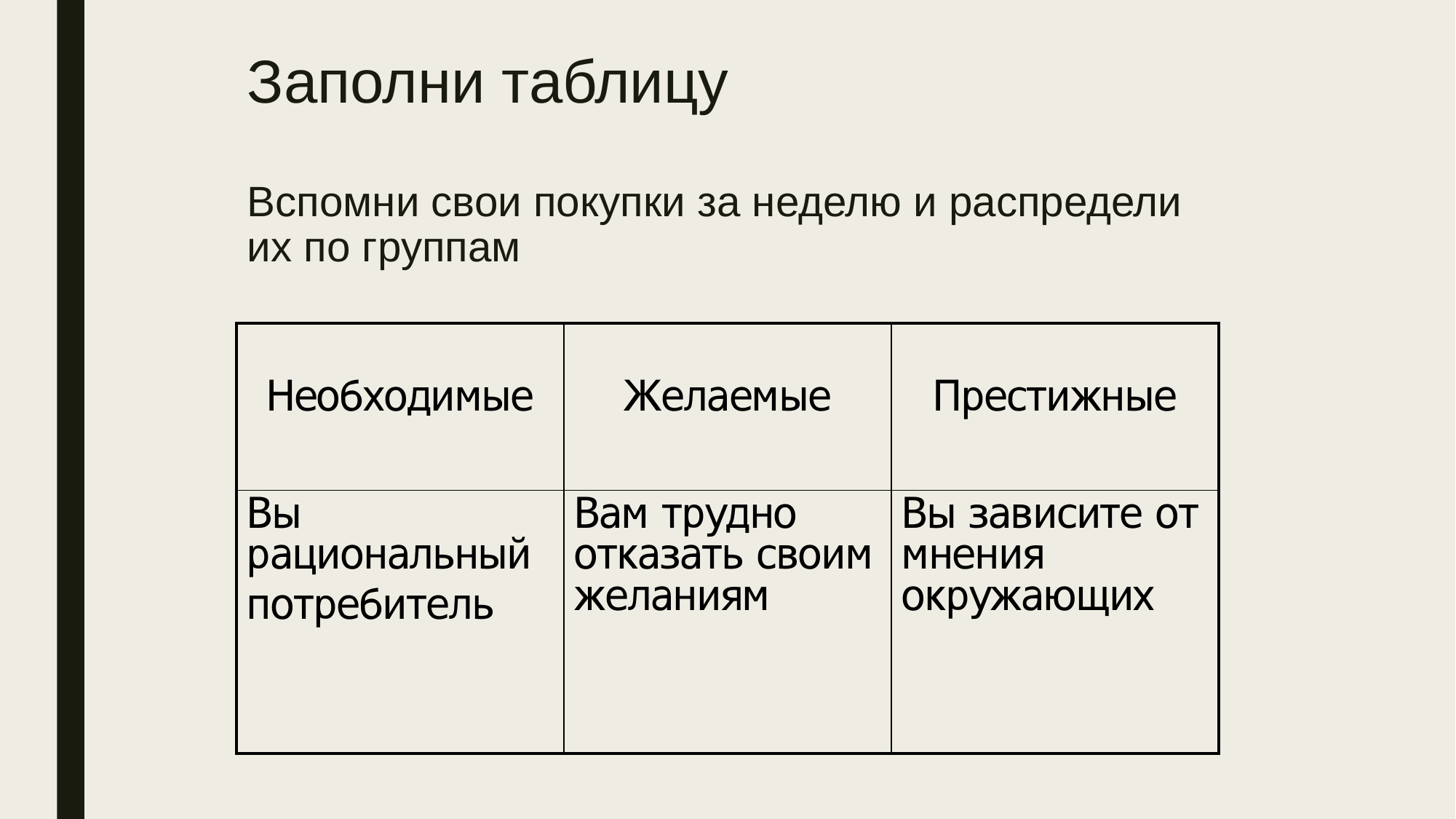

# Заполни таблицу Вспомни свои покупки за неделю и распредели их по группам
| Необходимые | Желаемые | Престижные |
| --- | --- | --- |
| Вы рациональный потребитель | Вам трудно отказать своим желаниям | Вы зависите от мнения окружающих |